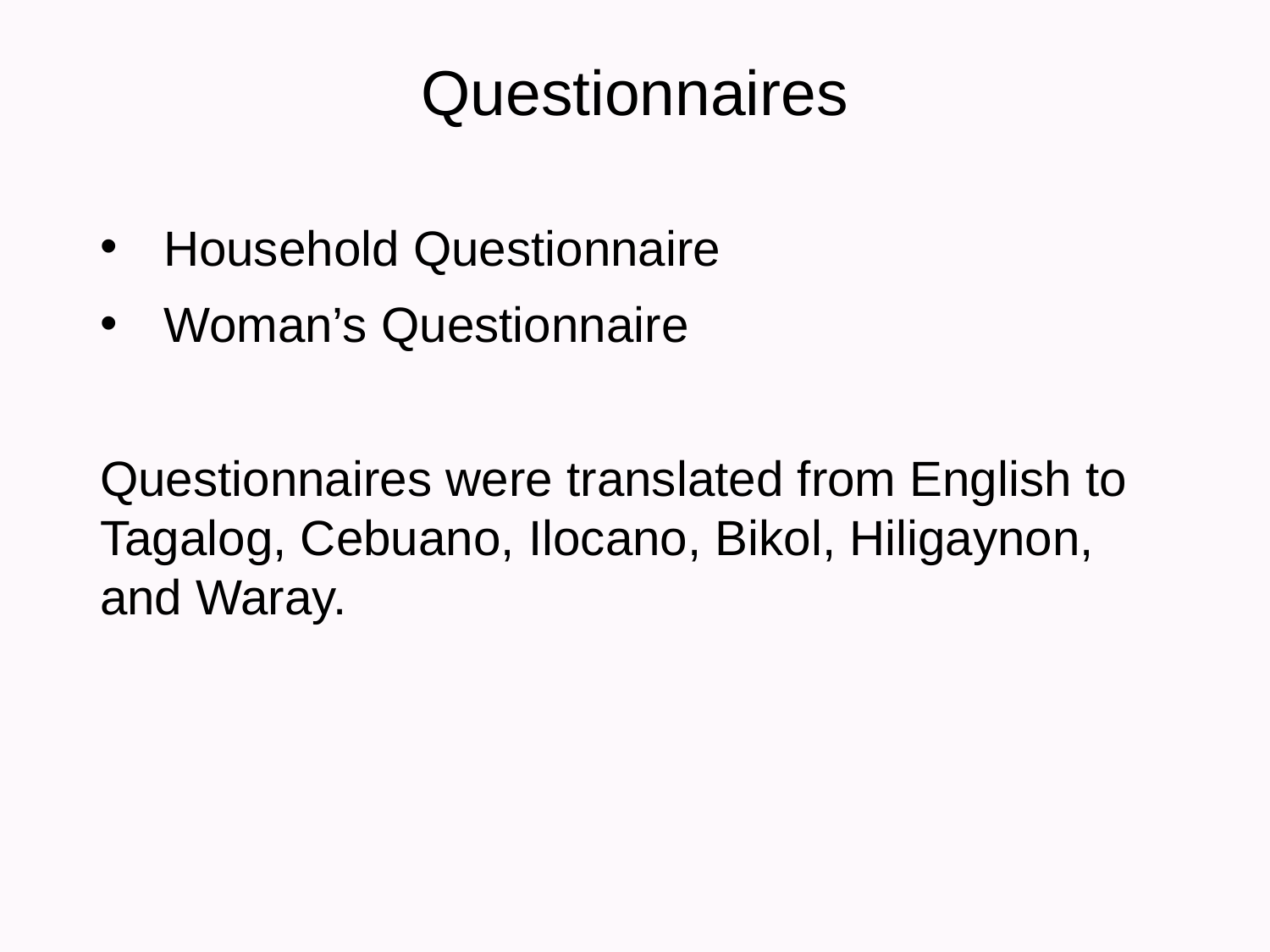

# Questionnaires
Household Questionnaire
Woman’s Questionnaire

Questionnaires were translated from English to Tagalog, Cebuano, Ilocano, Bikol, Hiligaynon, and Waray.